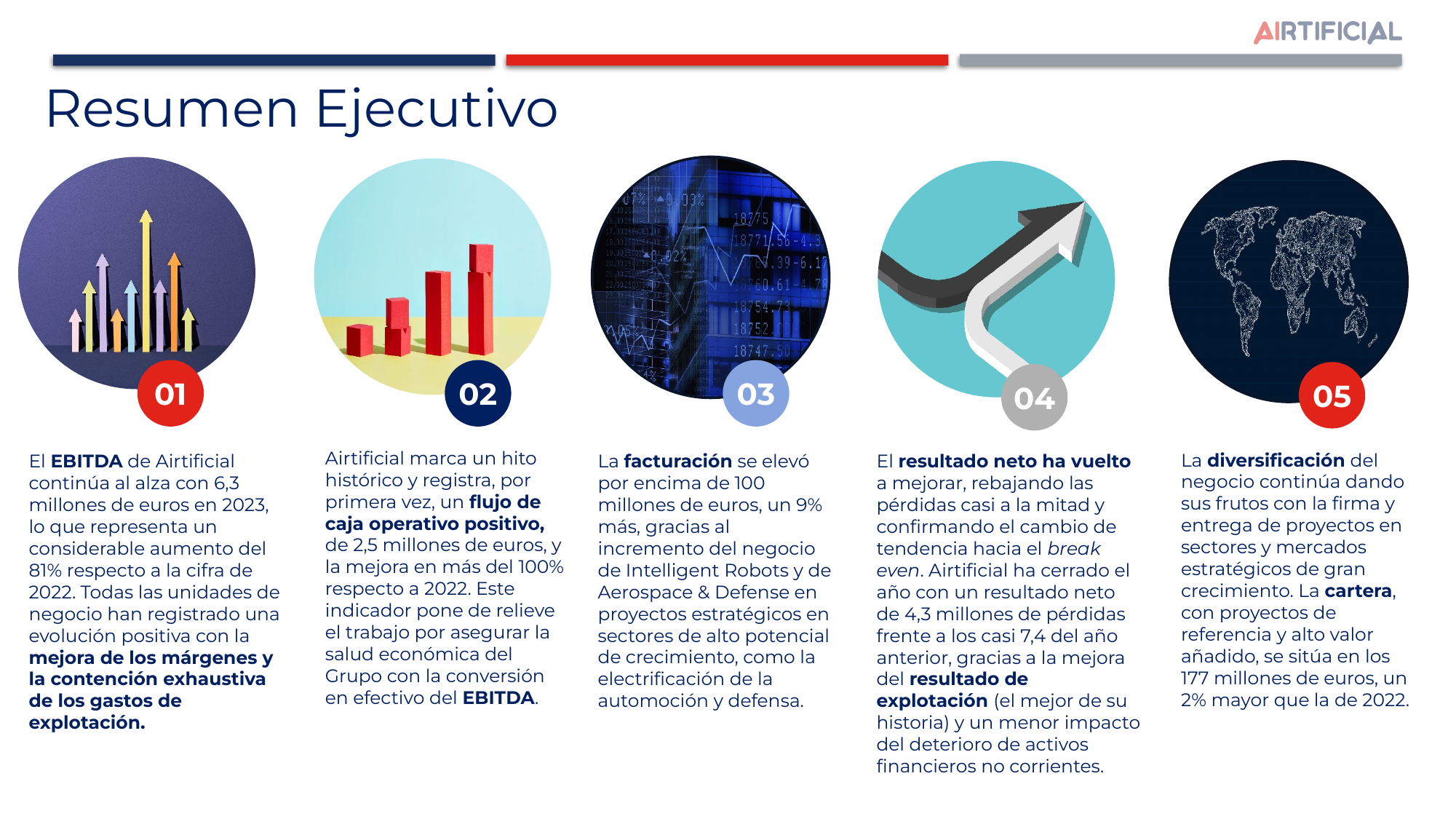

Resumen Ejecutivo

01
El EBITDA de Airtificial continúa al alza con 6,3 millones de euros en 2023, lo que representa un considerable aumento del 81% respecto a la cifra de 2022. Todas las unidades de negocio han registrado una evolución positiva con la mejora de los márgenes y la contención exhaustiva de los gastos de explotación.
02
03
05
04
Airtificial marca un hito histórico y registra, por primera vez, un flujo de
caja operativo positivo, de 2,5 millones de euros, y la mejora en más del 100% respecto a 2022. Este indicador pone de relieve el trabajo por asegurar la salud económica del Grupo con la conversión en efectivo del EBITDA.
La diversificación del negocio continúa dando sus frutos con la firma y entrega de proyectos en sectores y mercados estratégicos de gran crecimiento. La cartera, con proyectos de referencia y alto valor añadido, se sitúa en los 177 millones de euros, un 2% mayor que la de 2022.
La facturación se elevó por encima de 100 millones de euros, un 9% más, gracias al incremento del negocio de Intelligent Robots y de Aerospace & Defense en proyectos estratégicos en sectores de alto potencial de crecimiento, como la electrificación de la automoción y defensa.
El resultado neto ha vuelto a mejorar, rebajando las pérdidas casi a la mitad y confirmando el cambio de tendencia hacia el break even. Airtificial ha cerrado el año con un resultado neto de 4,3 millones de pérdidas frente a los casi 7,4 del año anterior, gracias a la mejora del resultado de explotación (el mejor de su historia) y un menor impacto del deterioro de activos financieros no corrientes.